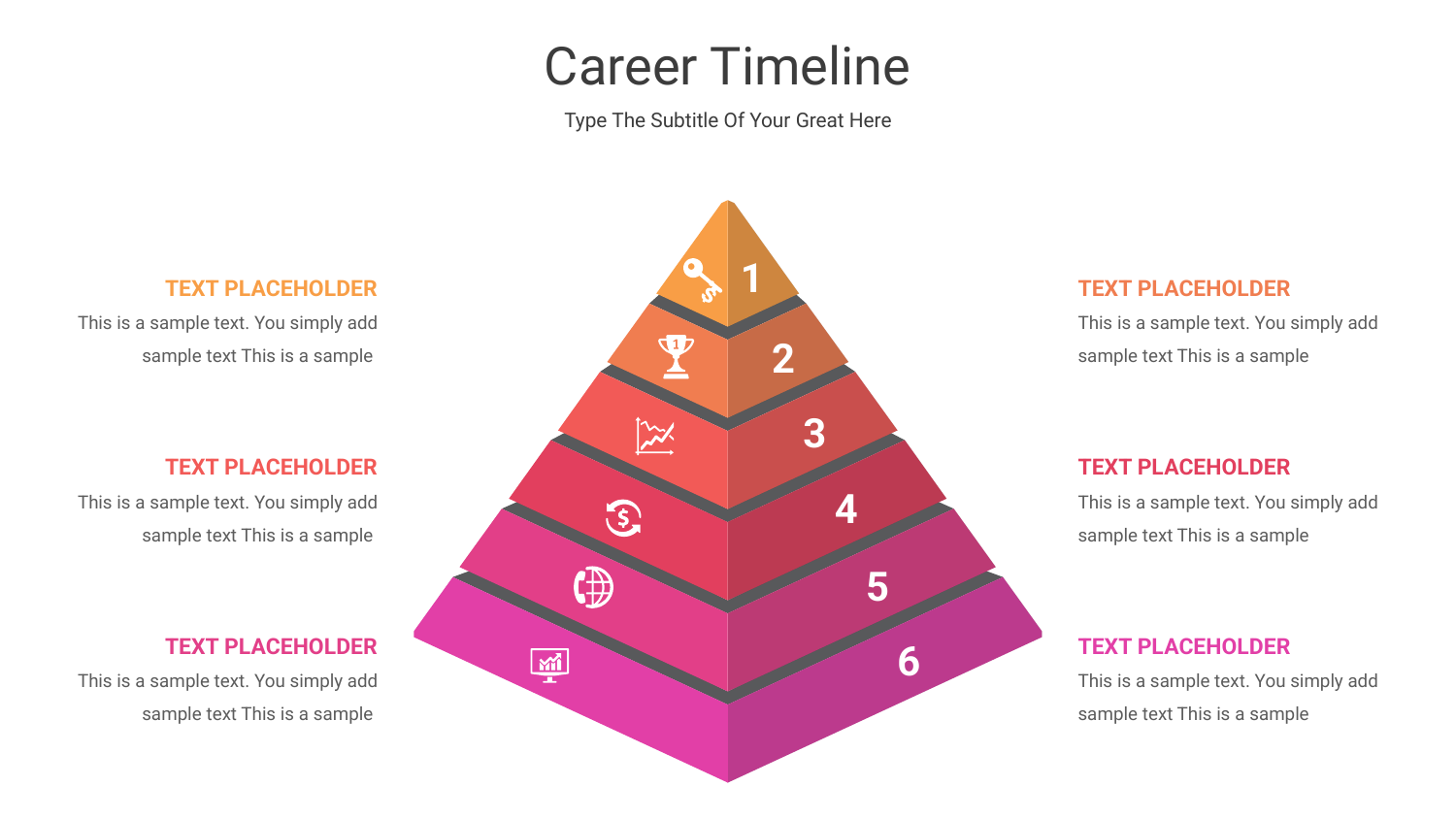

# Career Timeline
Type The Subtitle Of Your Great Here

1

TEXT PLACEHOLDER
This is a sample text. You simply add sample text This is a sample
TEXT PLACEHOLDER
This is a sample text. You simply add sample text This is a sample
2

3

TEXT PLACEHOLDER
This is a sample text. You simply add sample text This is a sample
TEXT PLACEHOLDER
This is a sample text. You simply add sample text This is a sample
4

5

TEXT PLACEHOLDER
This is a sample text. You simply add sample text This is a sample
TEXT PLACEHOLDER
This is a sample text. You simply add sample text This is a sample
6